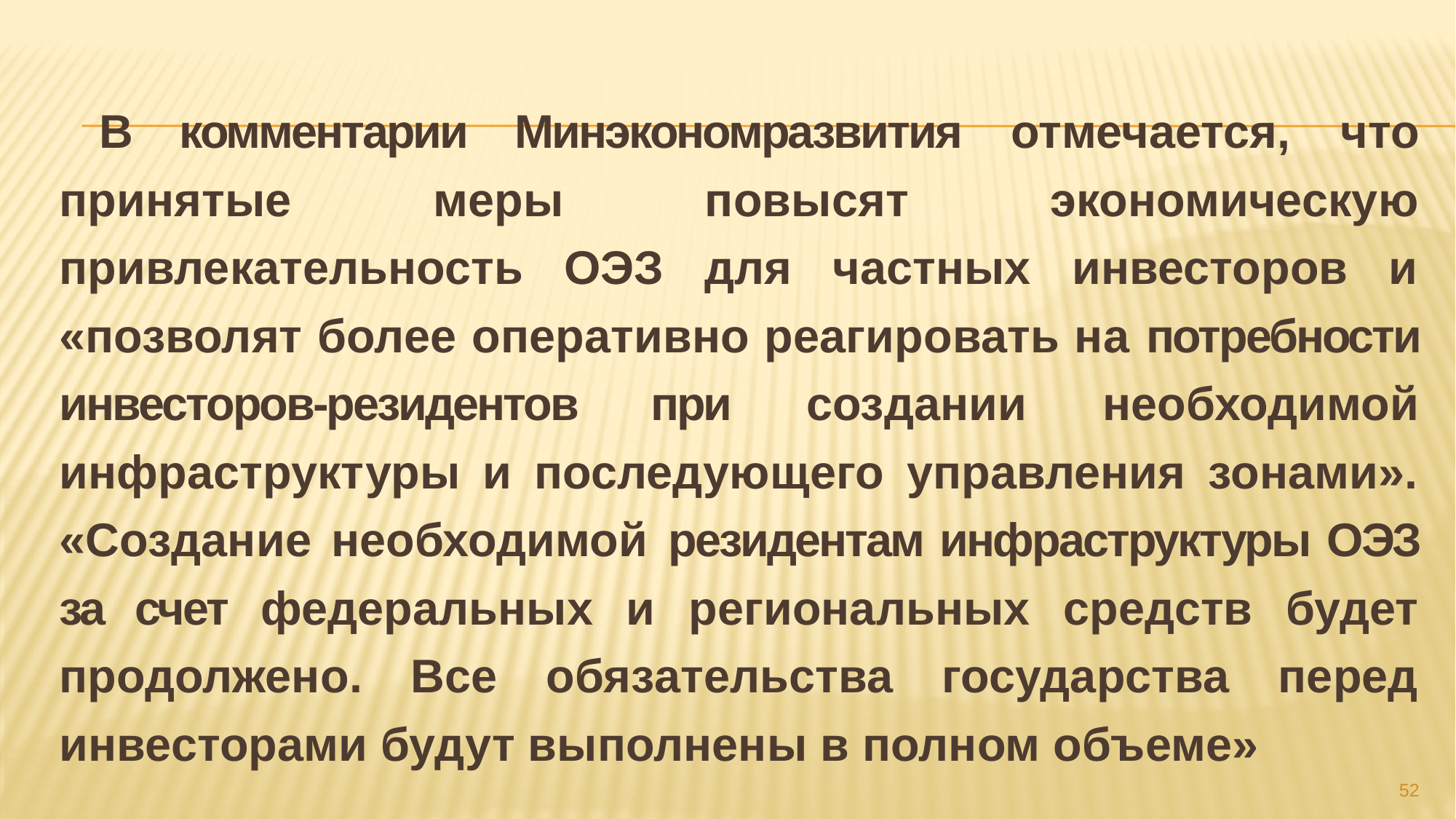

В комментарии Минэкономразвития отмечается, что принятые меры повысят экономическую привлекательность ОЭЗ для частных инвесторов и «позволят более оперативно реагировать на потребности инвесторов-резидентов при создании необходимой инфраструктуры и последующего управления зонами». «Создание необходимой резидентам инфраструктуры ОЭЗ за счет федеральных и региональных средств будет продолжено. Все обязательства государства перед инвесторами будут выполнены в полном объеме»
#
52